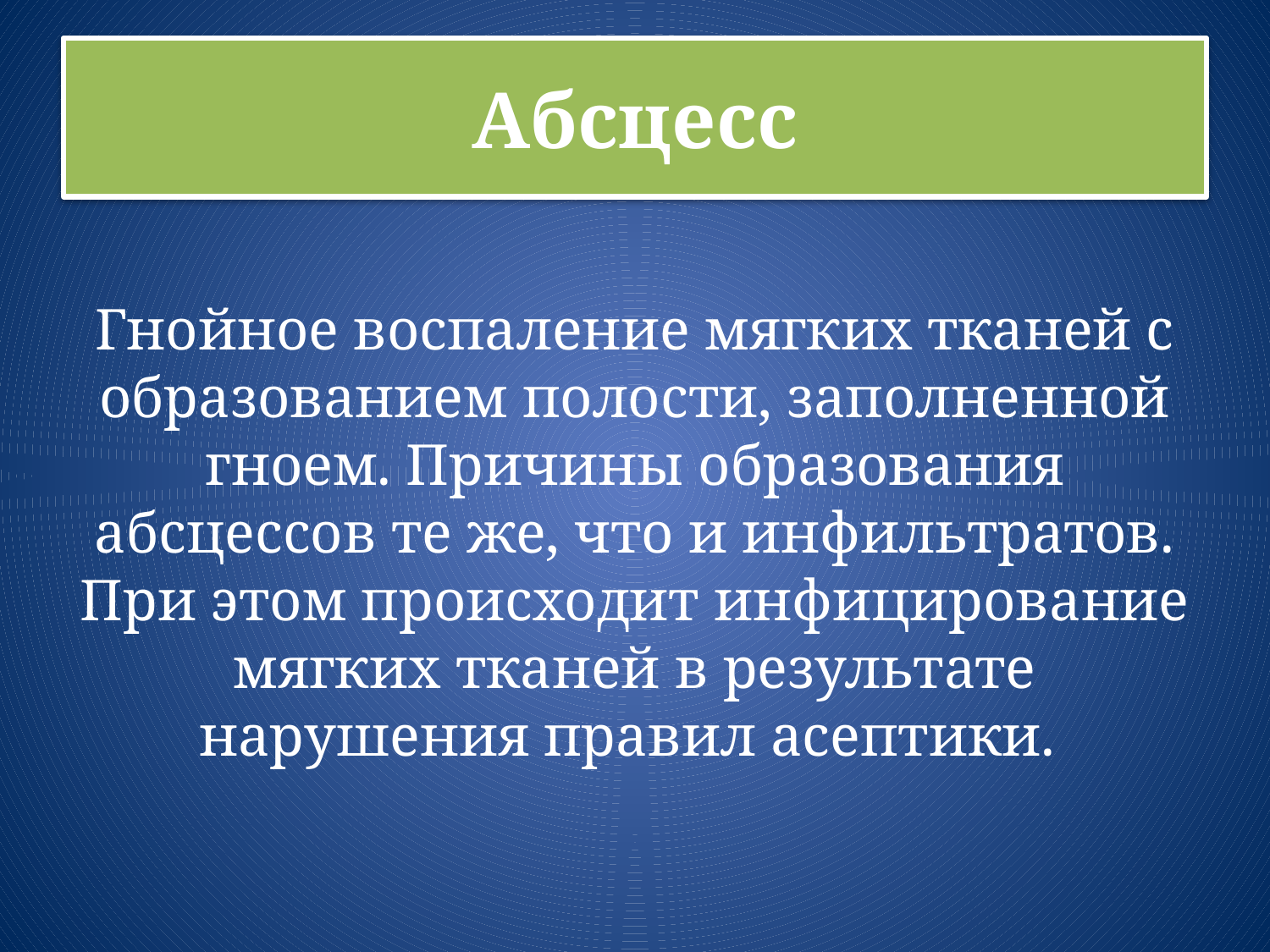

# Абсцесс
Гнойное воспаление мягких тканей с образованием полости, заполненной гноем. Причины образования абсцессов те же, что и инфильтратов. При этом происходит инфицирование мягких тканей в результате нарушения правил асептики.